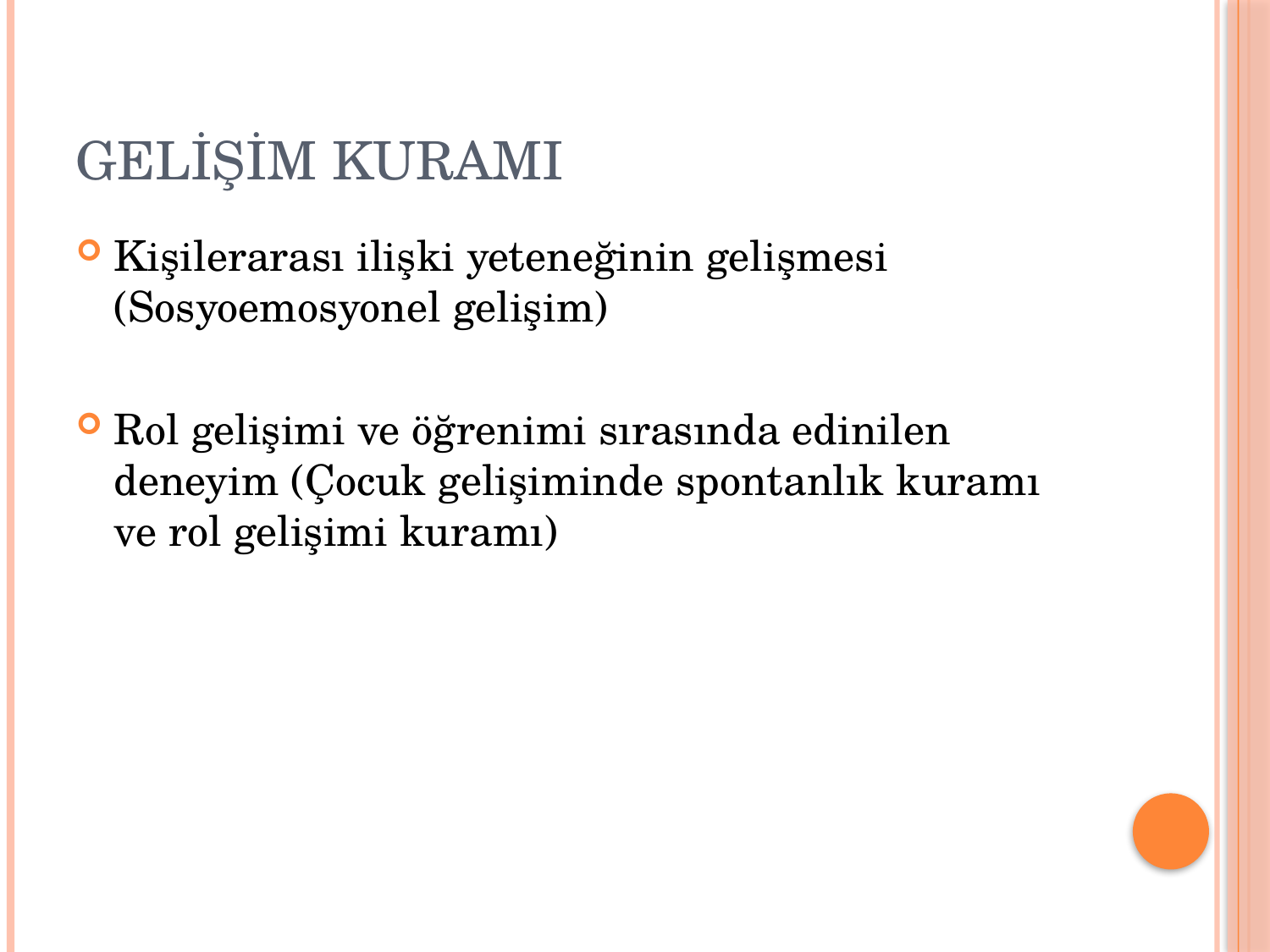

# GELİŞİM KURAMI
Kişilerarası ilişki yeteneğinin gelişmesi (Sosyoemosyonel gelişim)

Rol gelişimi ve öğrenimi sırasında edinilen deneyim (Çocuk gelişiminde spontanlık kuramı ve rol gelişimi kuramı)